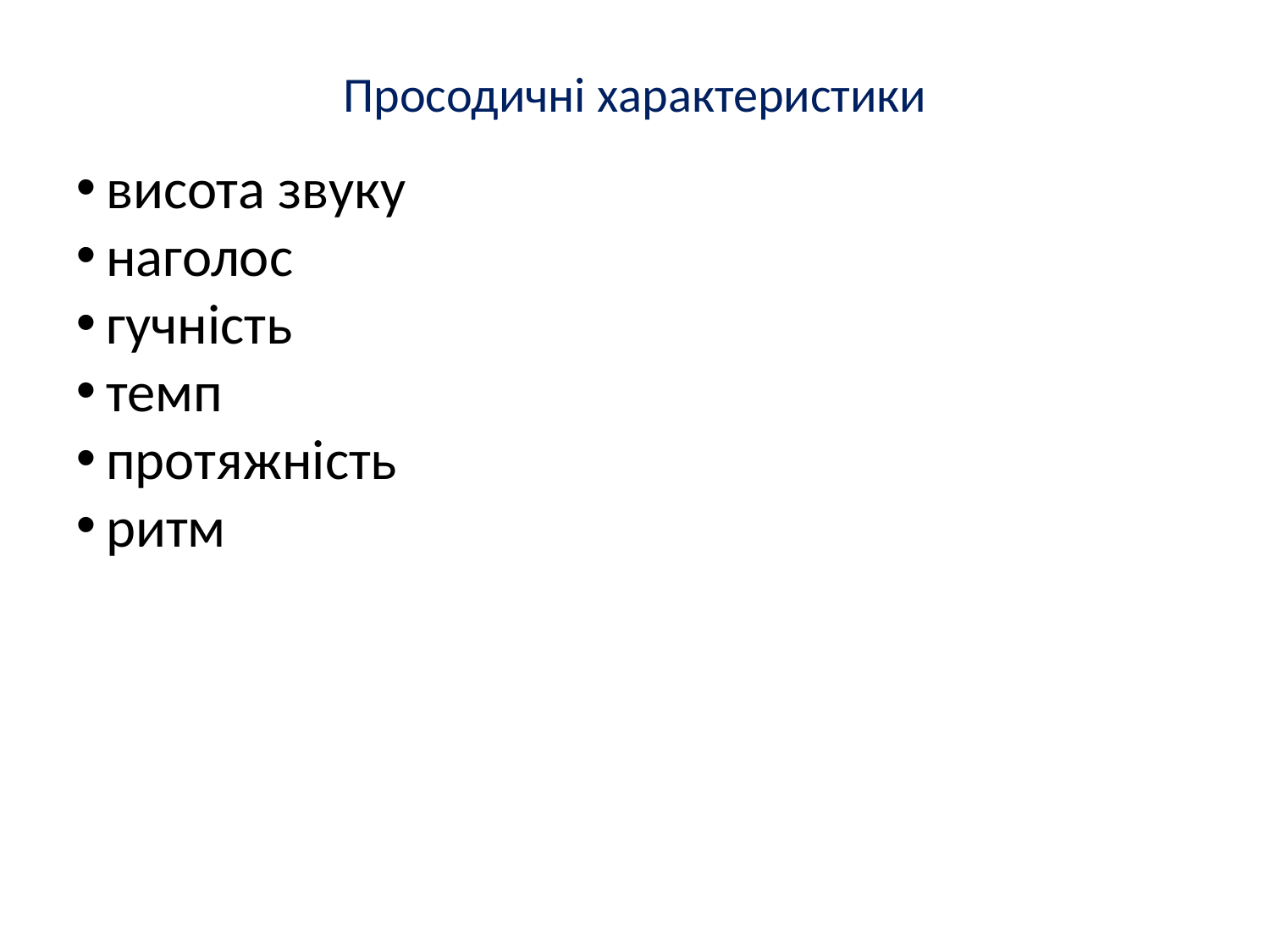

Просодичні характеристики
висота звуку
наголос
гучність
темп
протяжність
ритм